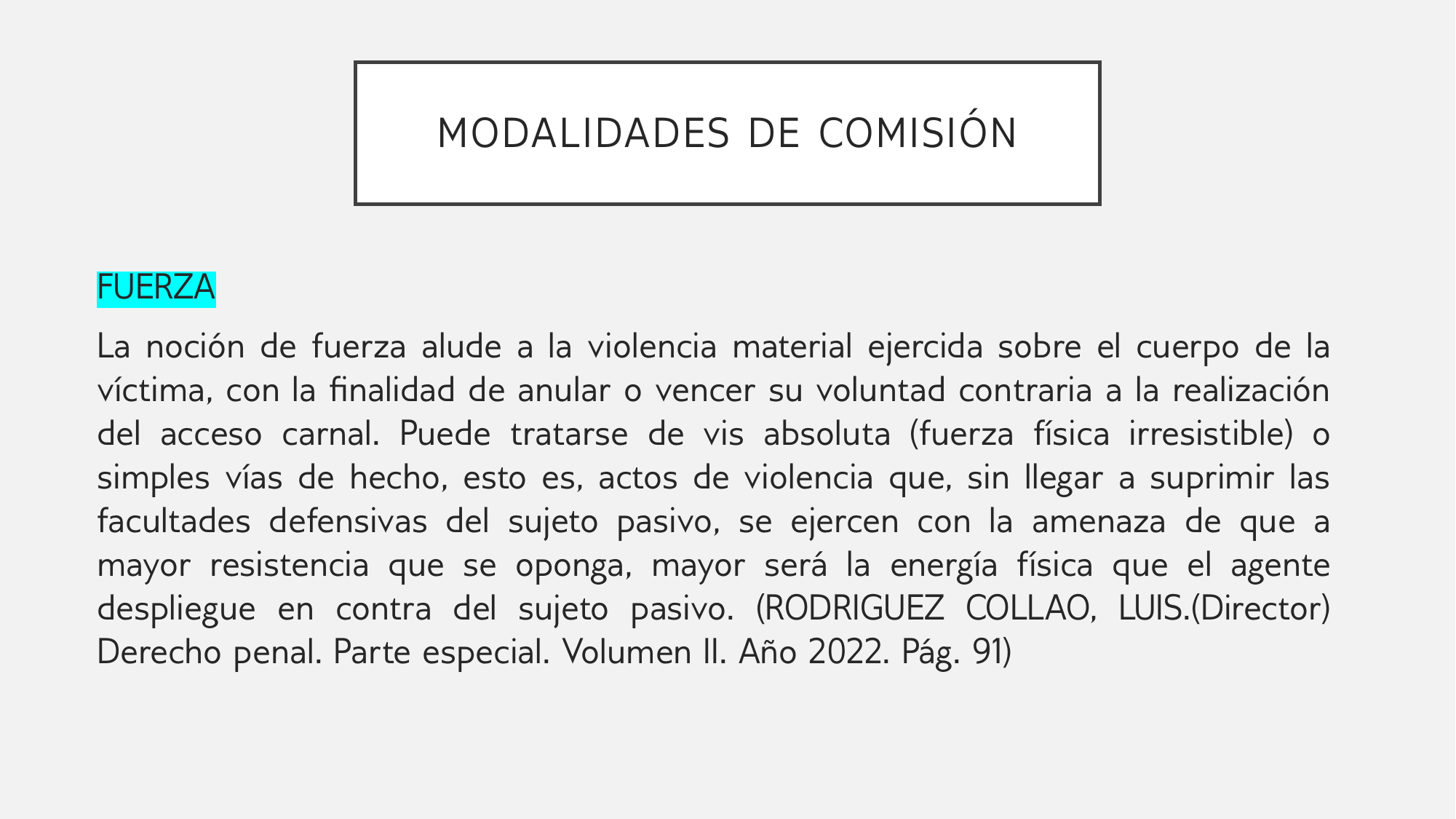

# Modalidades de comisión
FUERZA
La noción de fuerza alude a la violencia material ejercida sobre el cuerpo de la víctima, con la finalidad de anular o vencer su voluntad contraria a la realización del acceso carnal. Puede tratarse de vis absoluta (fuerza física irresistible) o simples vías de hecho, esto es, actos de violencia que, sin llegar a suprimir las facultades defensivas del sujeto pasivo, se ejercen con la amenaza de que a mayor resistencia que se oponga, mayor será la energía física que el agente despliegue en contra del sujeto pasivo. (RODRIGUEZ COLLAO, LUIS.(Director) Derecho penal. Parte especial. Volumen II. Año 2022. Pág. 91)